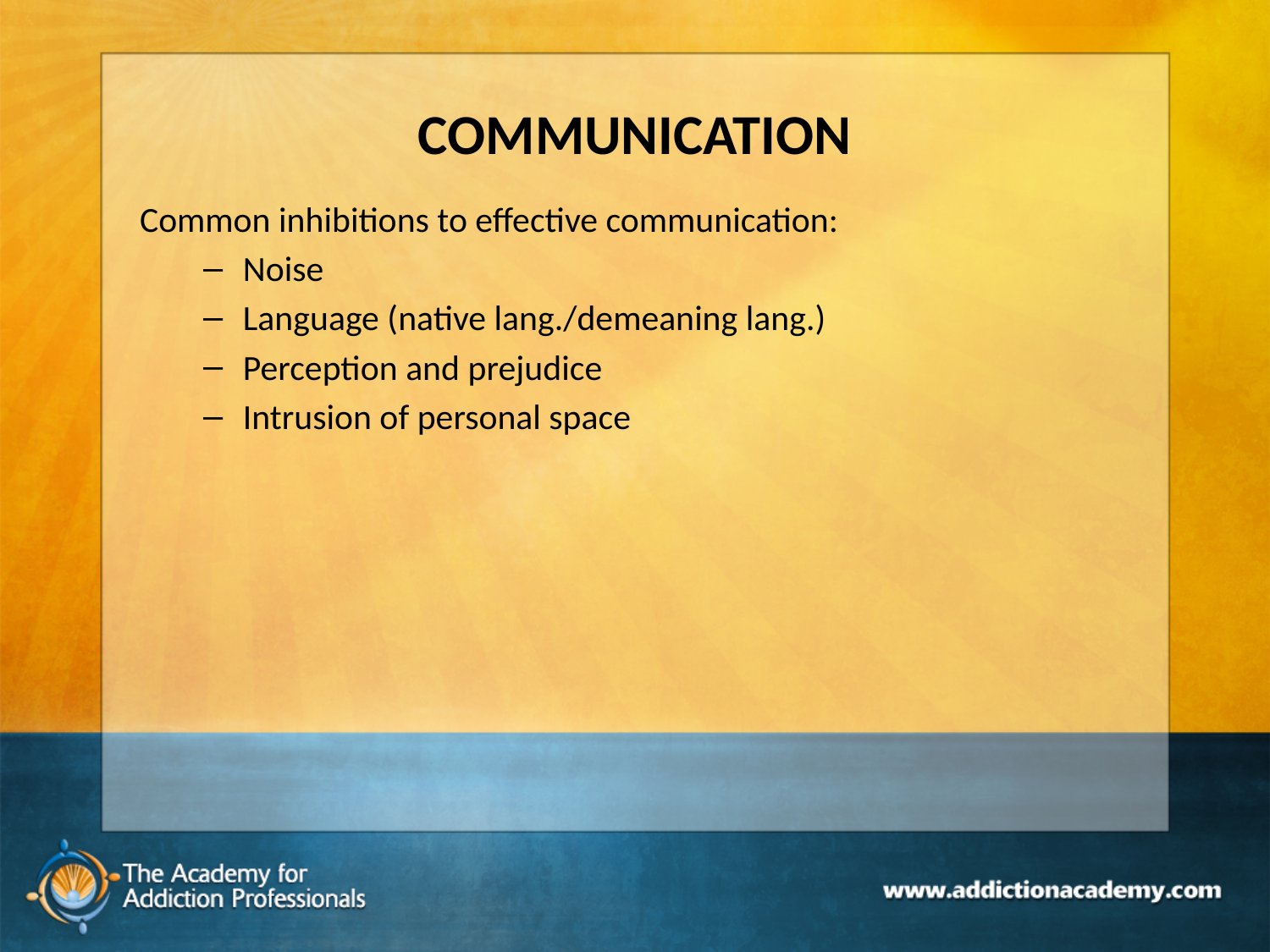

# COMMUNICATION
Common inhibitions to effective communication:
Noise
Language (native lang./demeaning lang.)
Perception and prejudice
Intrusion of personal space